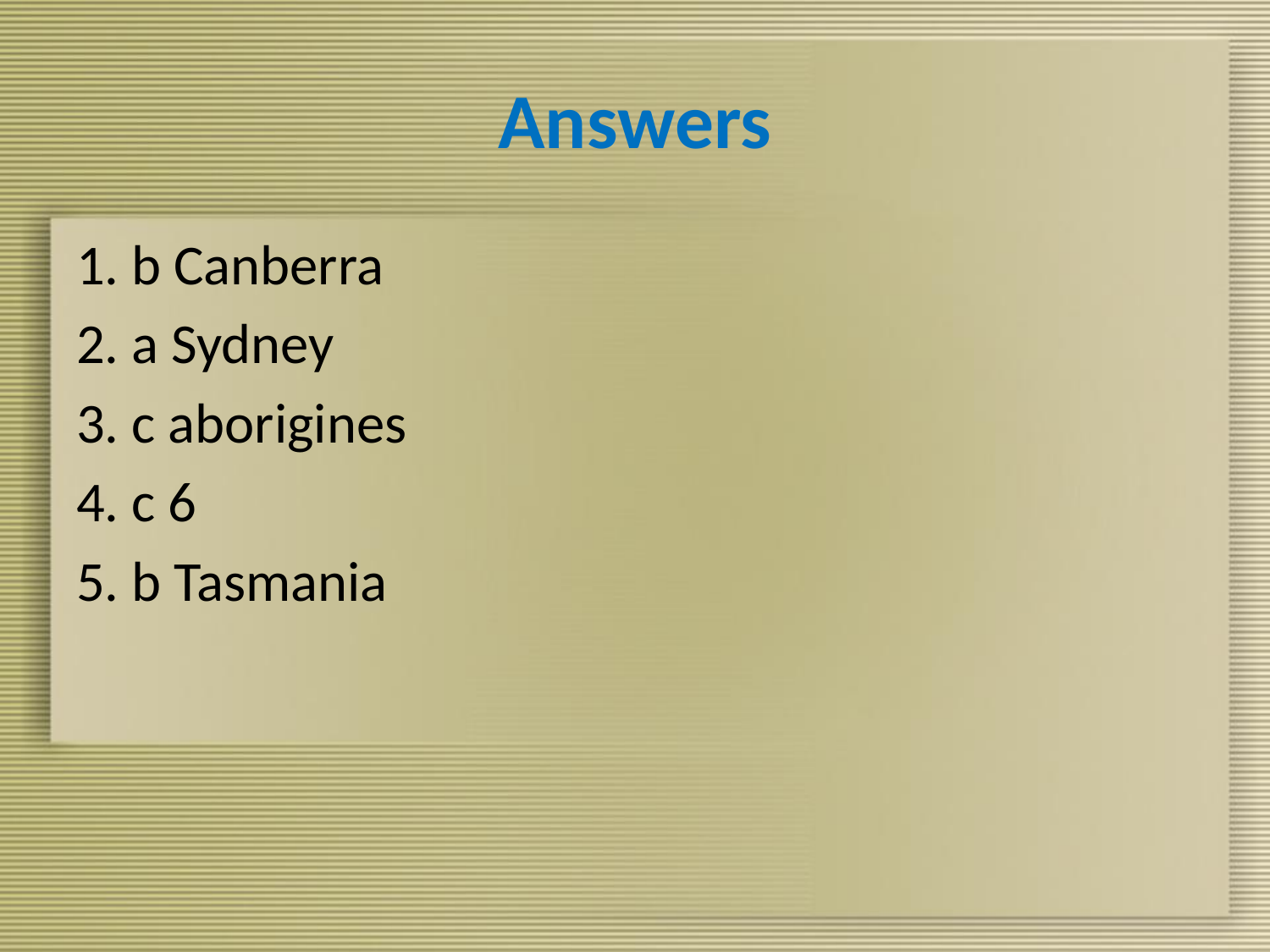

# Answers
1. b Canberra
2. a Sydney
3. c aborigines
4. c 6
5. b Tasmania